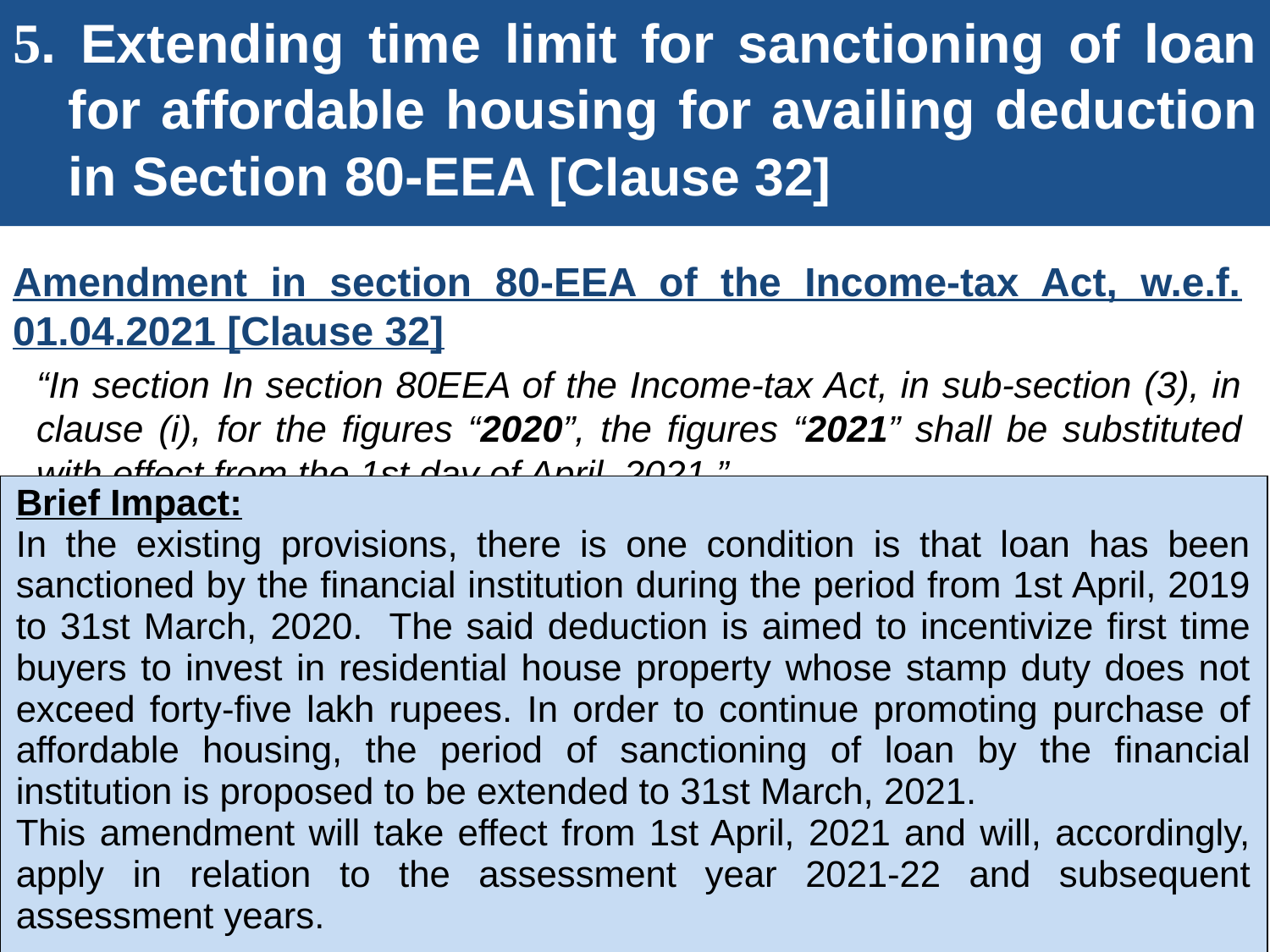

# 5. Extending time limit for sanctioning of loan for affordable housing for availing deduction in Section 80-EEA [Clause 32]
Amendment in section 80-EEA of the Income-tax Act, w.e.f. 01.04.2021 [Clause 32]
“In section In section 80EEA of the Income-tax Act, in sub-section (3), in clause (i), for the figures “2020”, the figures “2021” shall be substituted with effect from the 1st day of April, 2021.”
| Brief Impact: In the existing provisions, there is one condition is that loan has been sanctioned by the financial institution during the period from 1st April, 2019 to 31st March, 2020. The said deduction is aimed to incentivize first time buyers to invest in residential house property whose stamp duty does not exceed forty-five lakh rupees. In order to continue promoting purchase of affordable housing, the period of sanctioning of loan by the financial institution is proposed to be extended to 31st March, 2021. This amendment will take effect from 1st April, 2021 and will, accordingly, apply in relation to the assessment year 2021-22 and subsequent assessment years. |
| --- |
61